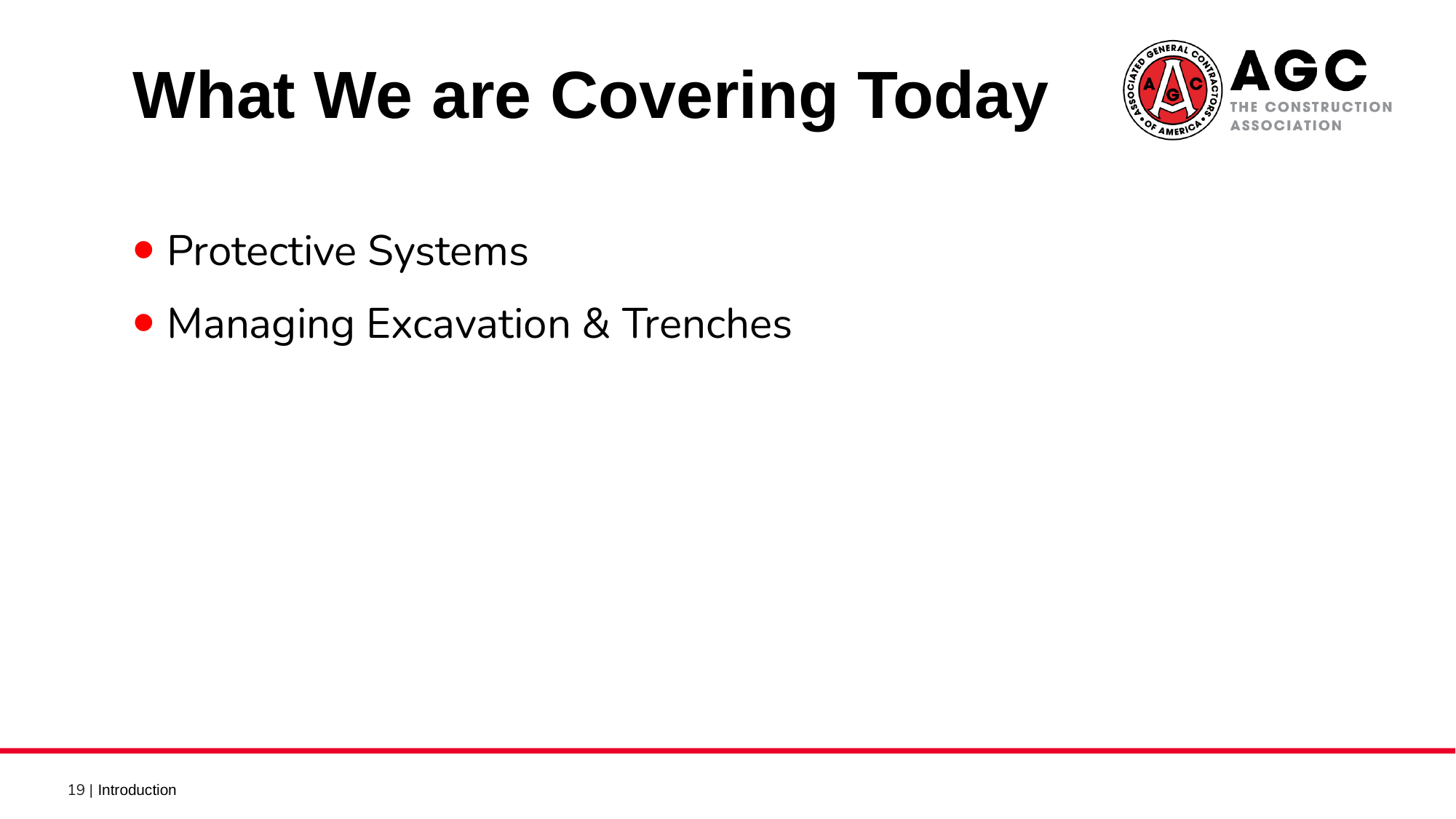

What We are Covering Today
Protective Systems
Managing Excavation & Trenches

Introduction